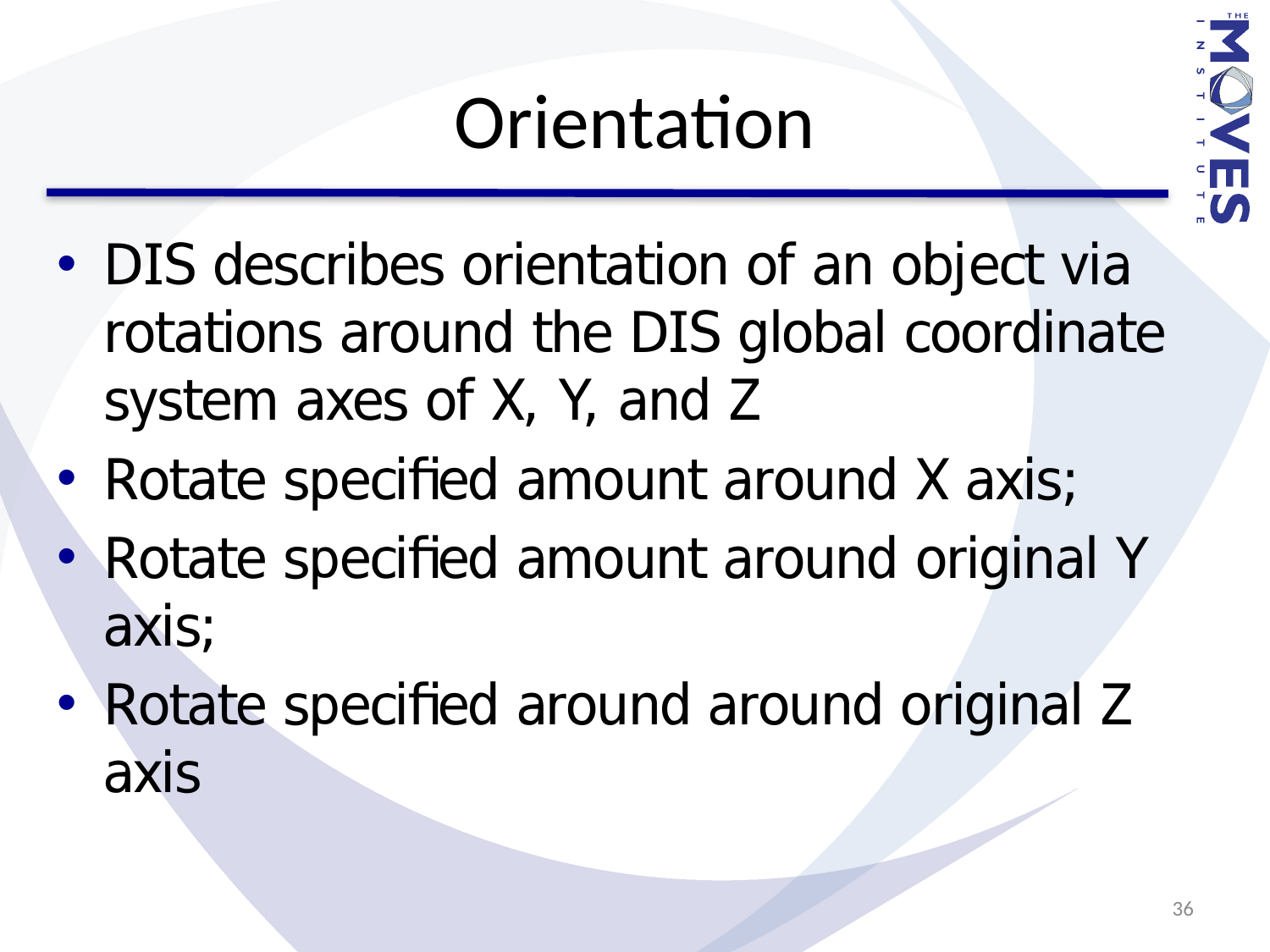

# Orientation
DIS describes orientation of an object via rotations around the DIS global coordinate system axes of X, Y, and Z
Rotate specified amount around X axis;
Rotate specified amount around original Y axis;
Rotate specified around around original Z axis

36